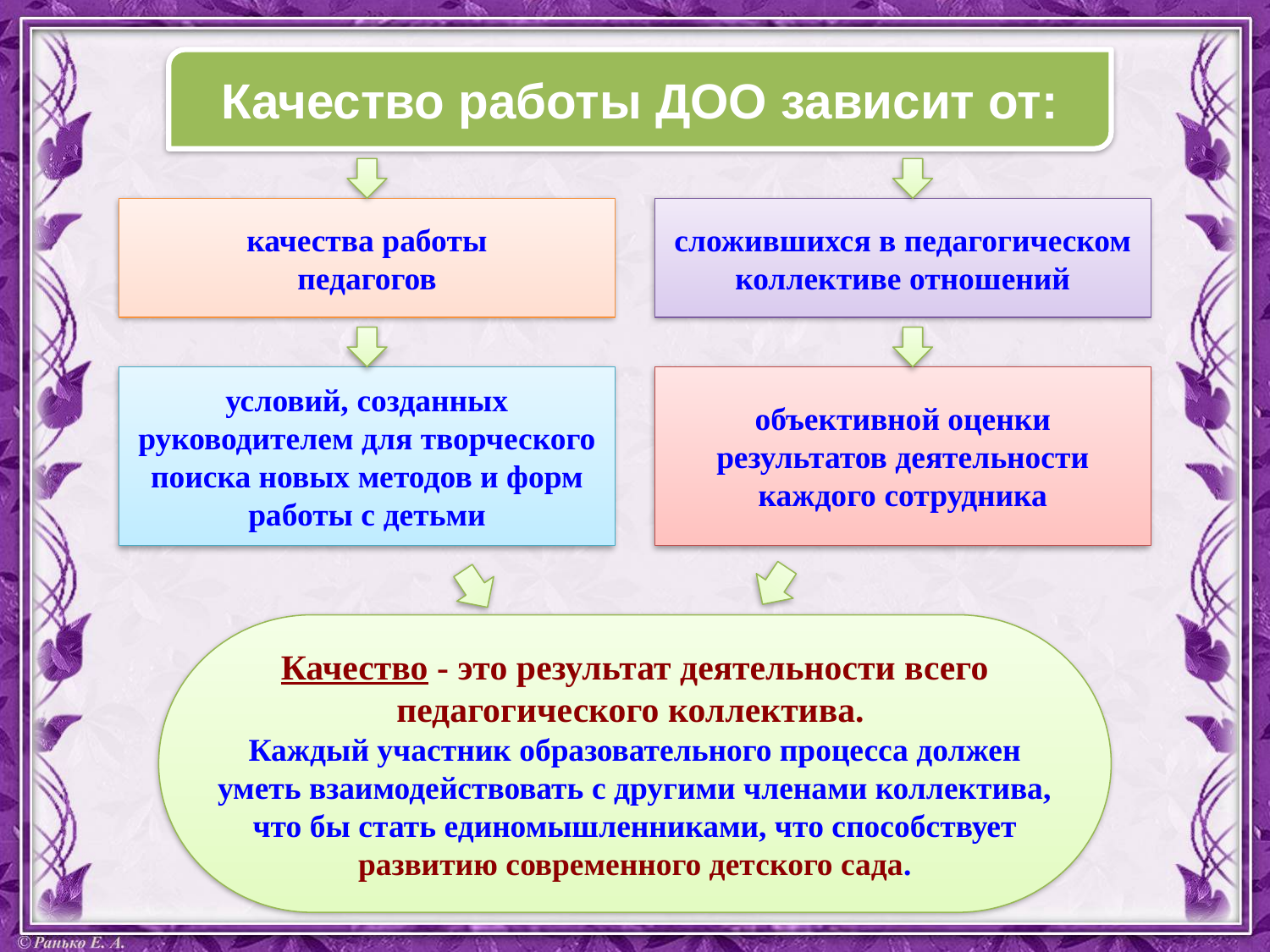

Качество работы ДОО зависит от:

качества работы
педагогов
сложившихся в педагогическом коллективе отношений

условий, созданных руководителем для творческого поиска новых методов и форм работы с детьми
объективной оценки результатов деятельности каждого сотрудника

Качество - это результат деятельности всего педагогического коллектива.
Каждый участник образовательного процесса должен уметь взаимодействовать с другими членами коллектива, что бы стать единомышленниками, что способствует развитию современного детского сада.